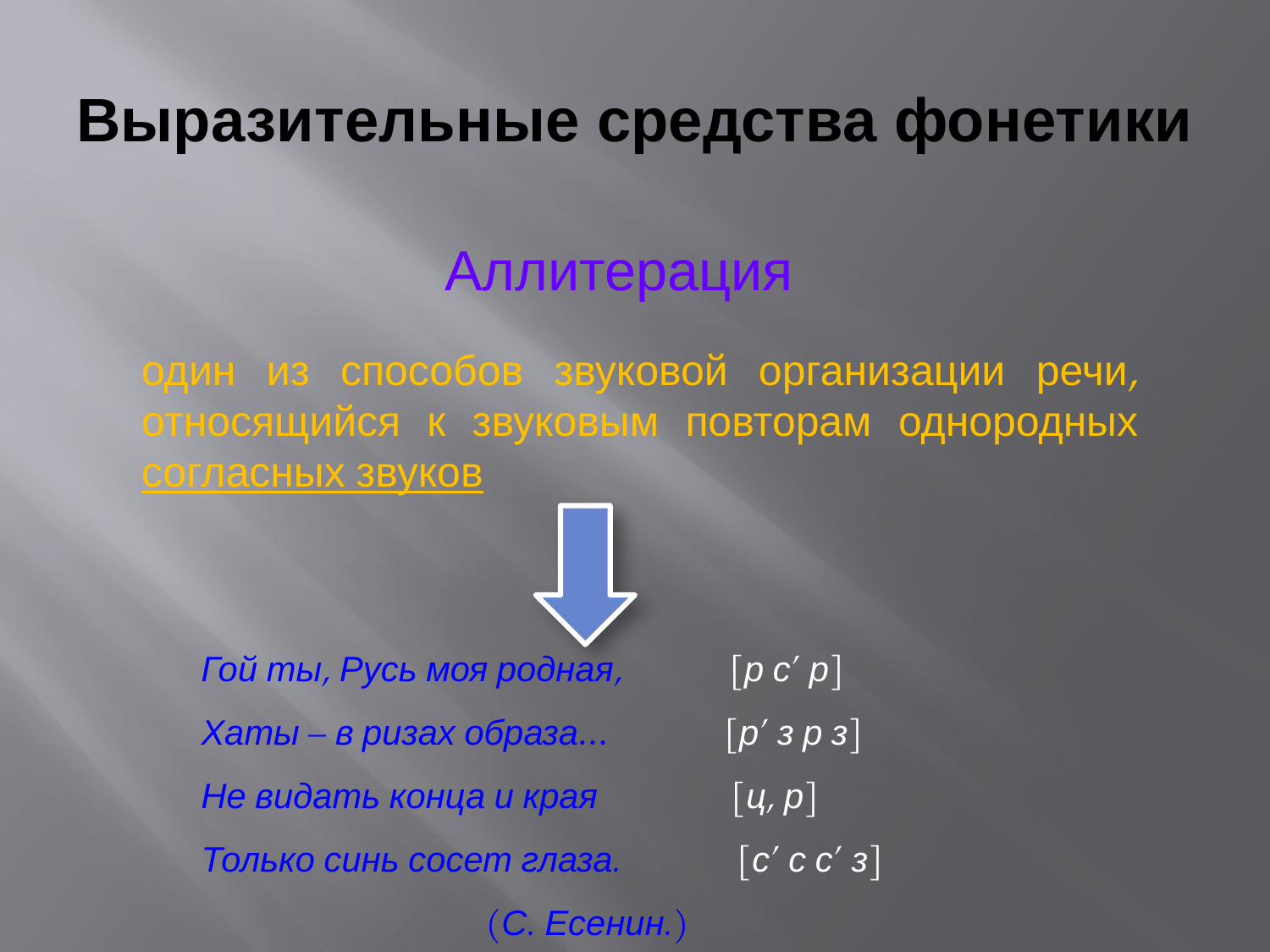

# Выразительные средства фонетики
Аллитерация
один из способов звуковой организации речи, относящийся к звуковым повторам однородных согласных звуков

Гой ты, Русь моя родная,            [р с’ р]
Хаты – в ризах образа…             [р’ з р з]
Не видать конца и края               [ц, р]
Только синь сосет глаза.             [с’ с с’ з]
                                (С. Есенин.)